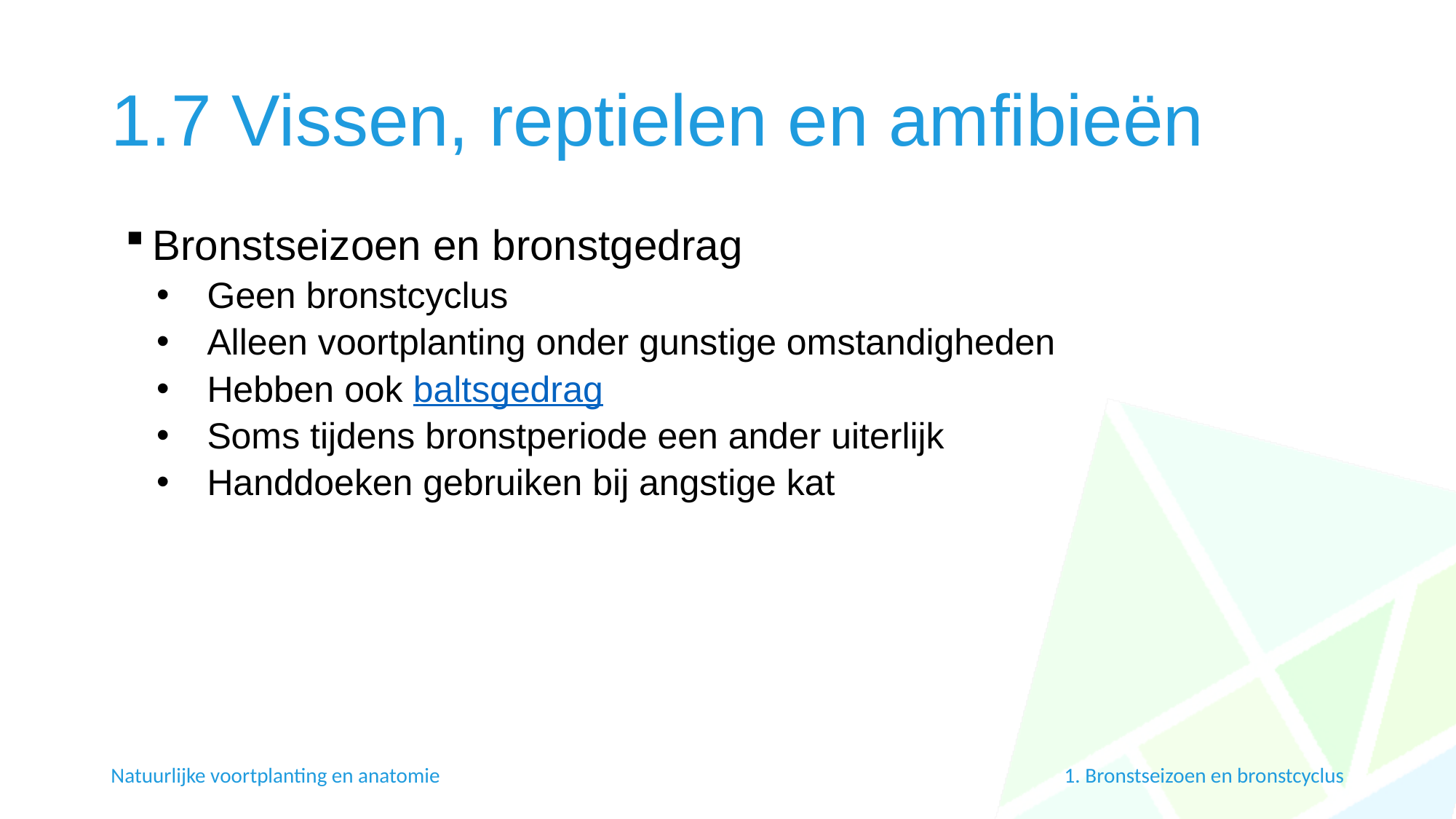

# 1.7 Vissen, reptielen en amfibieën
Bronstseizoen en bronstgedrag
Geen bronstcyclus
Alleen voortplanting onder gunstige omstandigheden
Hebben ook baltsgedrag
Soms tijdens bronstperiode een ander uiterlijk
Handdoeken gebruiken bij angstige kat
Natuurlijke voortplanting en anatomie
1. Bronstseizoen en bronstcyclus